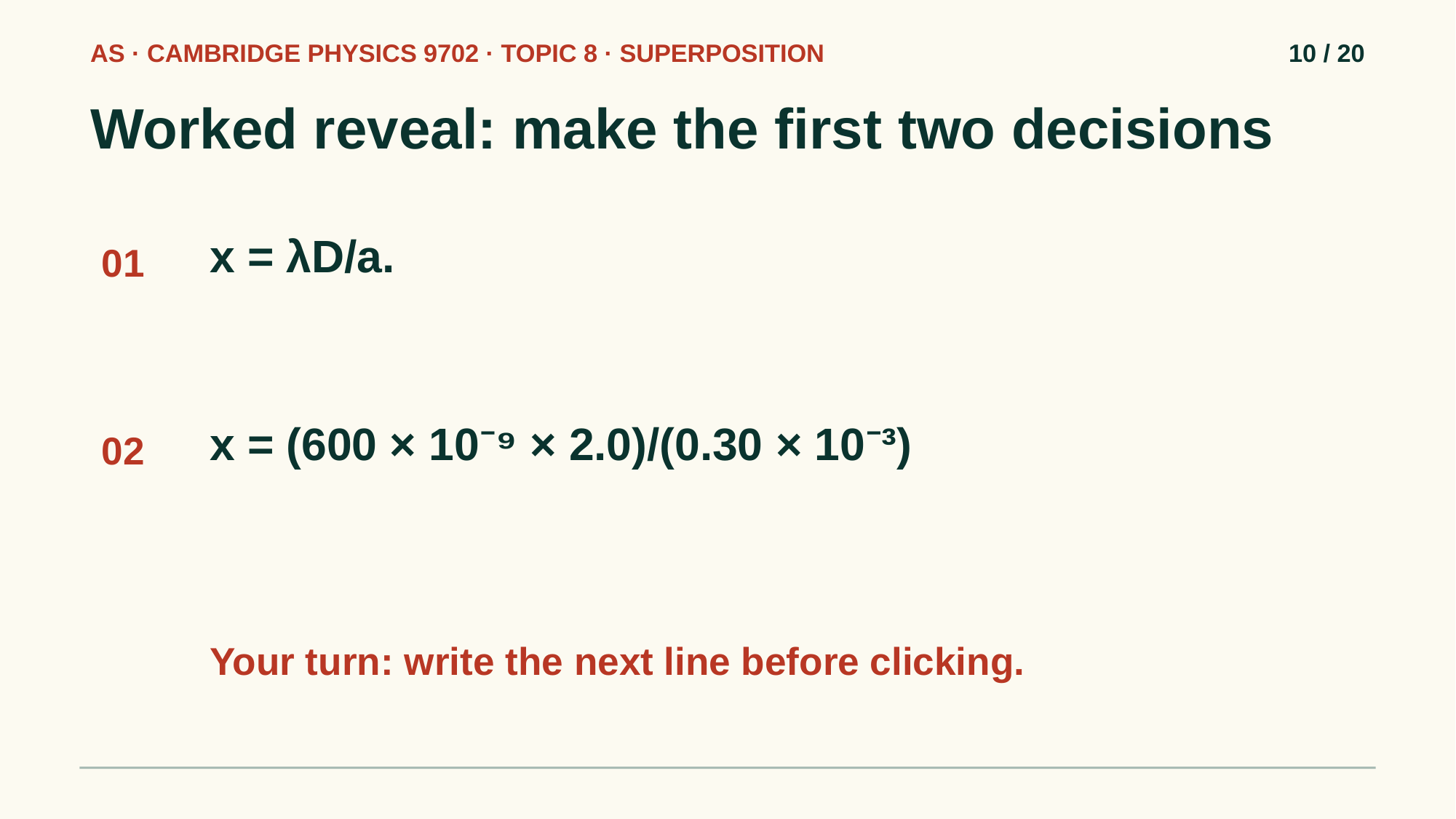

AS · CAMBRIDGE PHYSICS 9702 · TOPIC 8 · SUPERPOSITION
10 / 20
Worked reveal: make the first two decisions
x = λD/a.
01
x = (600 × 10⁻⁹ × 2.0)/(0.30 × 10⁻³)
02
Your turn: write the next line before clicking.